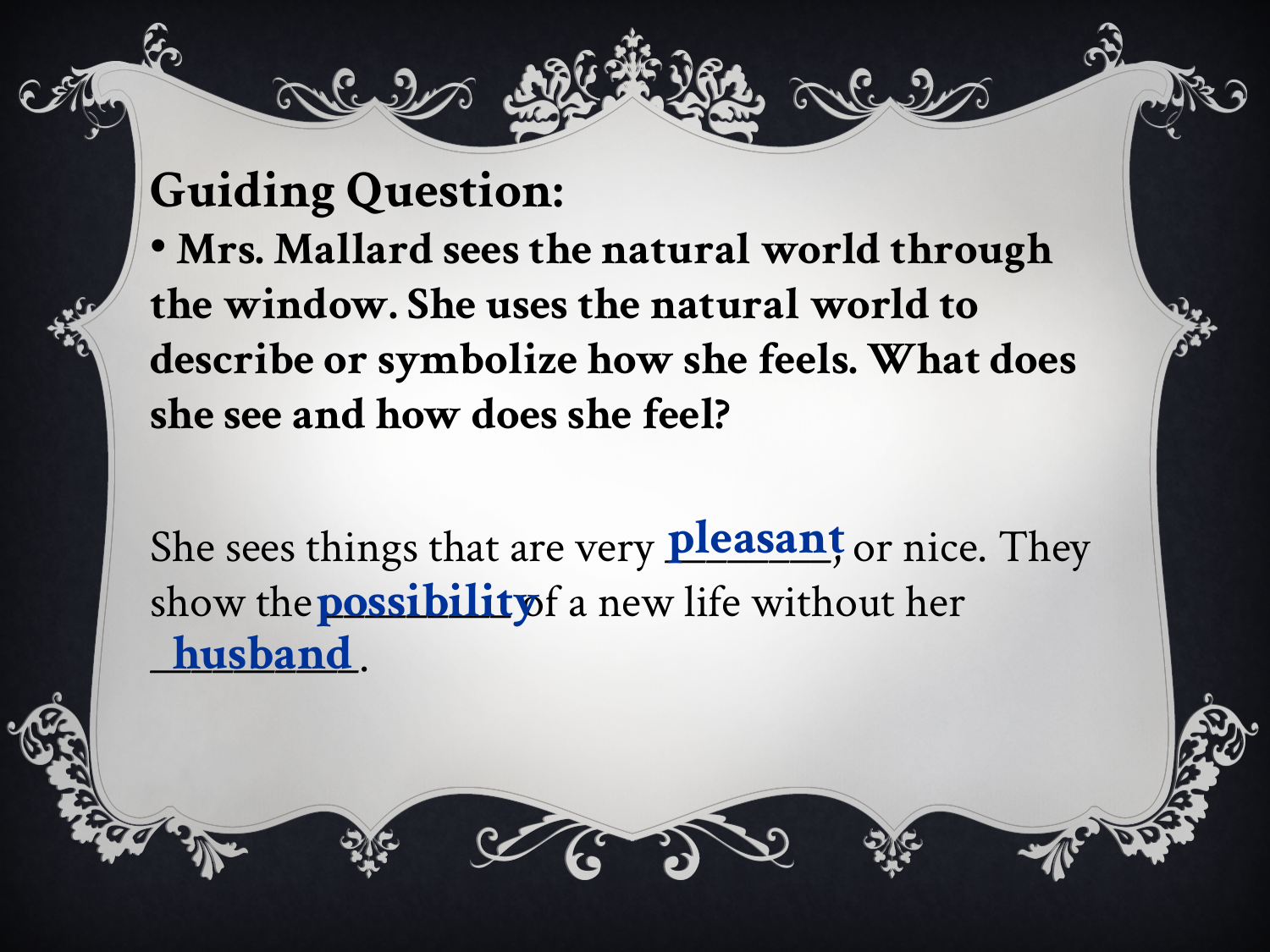

Guiding Question:
 Mrs. Mallard sees the natural world through the window. She uses the natural world to describe or symbolize how she feels. What does she see and how does she feel?

She sees things that are very ________, or nice. They show the _________ of a new life without her __________.
pleasant
possibility
husband